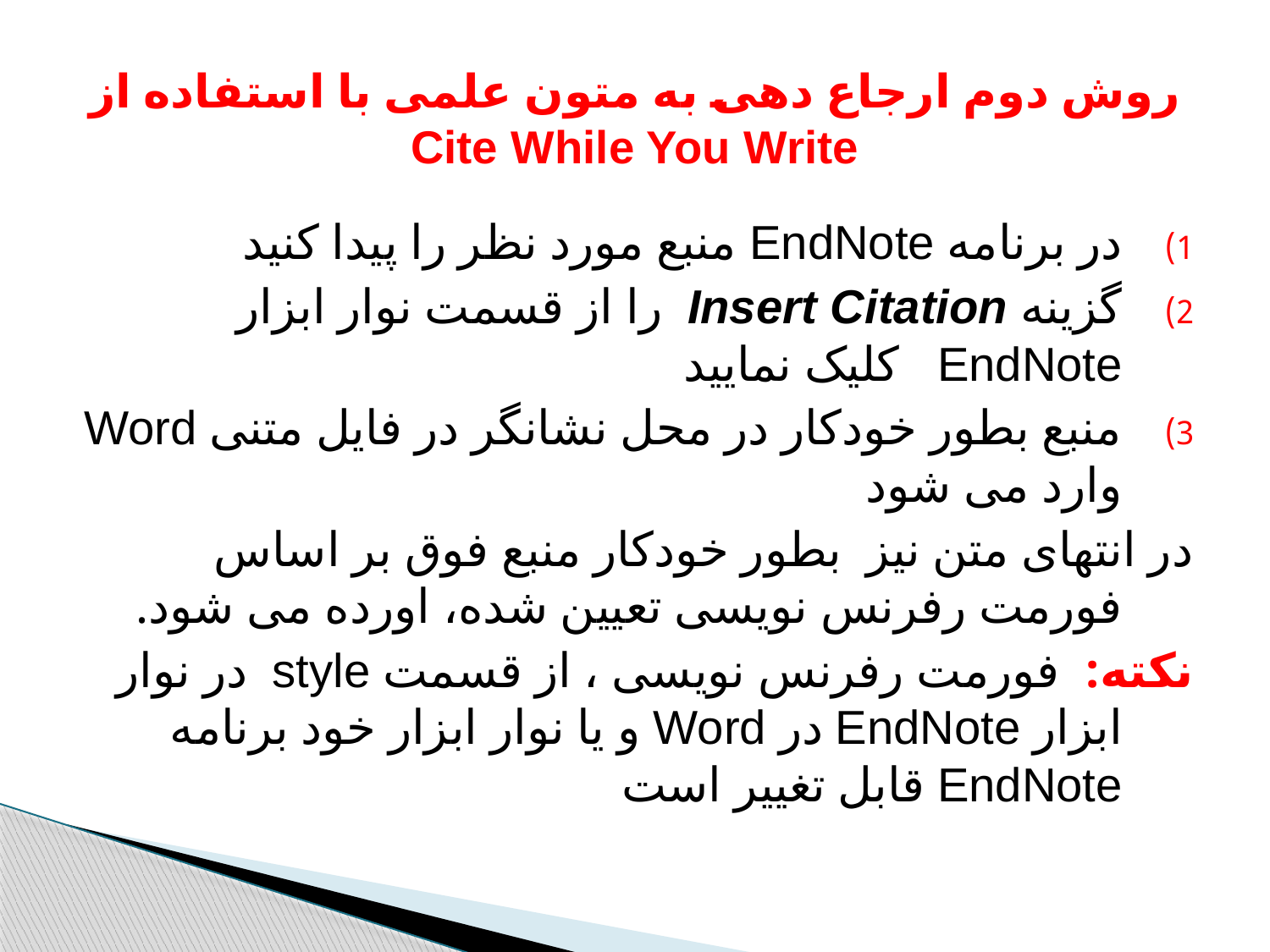

# روش دوم ارجاع دهی به متون علمی با استفاده از Cite While You Write
در برنامه EndNote منبع مورد نظر را پیدا کنید
گزینه Insert Citation  را از قسمت نوار ابزار EndNote   کلیک نمایید
منبع بطور خودکار در محل نشانگر در فایل متنی Word وارد می شود
در انتهای متن نیز  بطور خودکار منبع فوق بر اساس فورمت رفرنس نویسی تعیین شده، اورده می شود.
نکته:  فورمت رفرنس نویسی ، از قسمت style  در نوار ابزار EndNote در Word و یا نوار ابزار خود برنامه EndNote قابل تغییر است